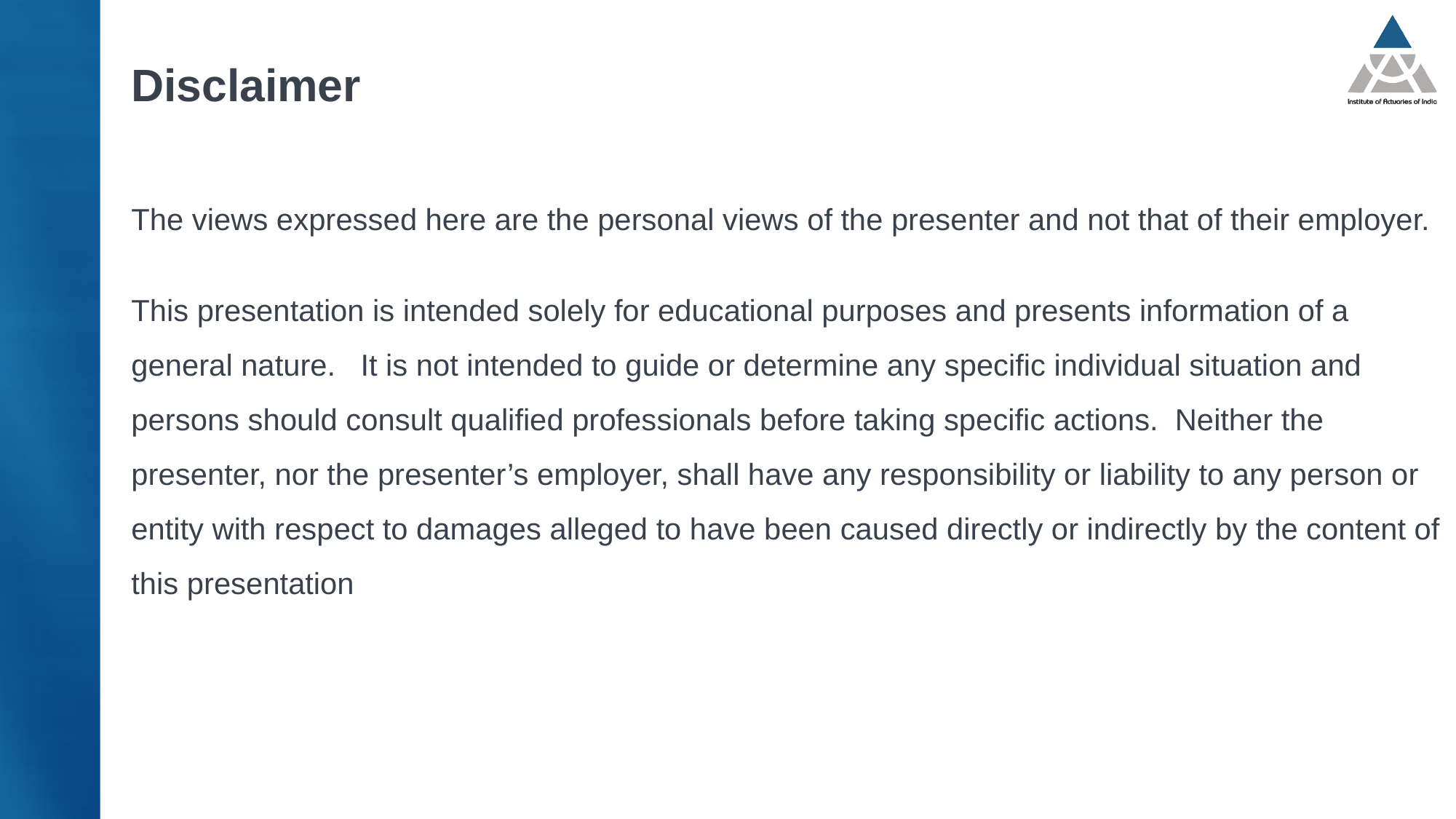

# Disclaimer

The views expressed here are the personal views of the presenter and not that of their employer.
This presentation is intended solely for educational purposes and presents information of a general nature.   It is not intended to guide or determine any specific individual situation and persons should consult qualified professionals before taking specific actions.  Neither the presenter, nor the presenter’s employer, shall have any responsibility or liability to any person or entity with respect to damages alleged to have been caused directly or indirectly by the content of this presentation